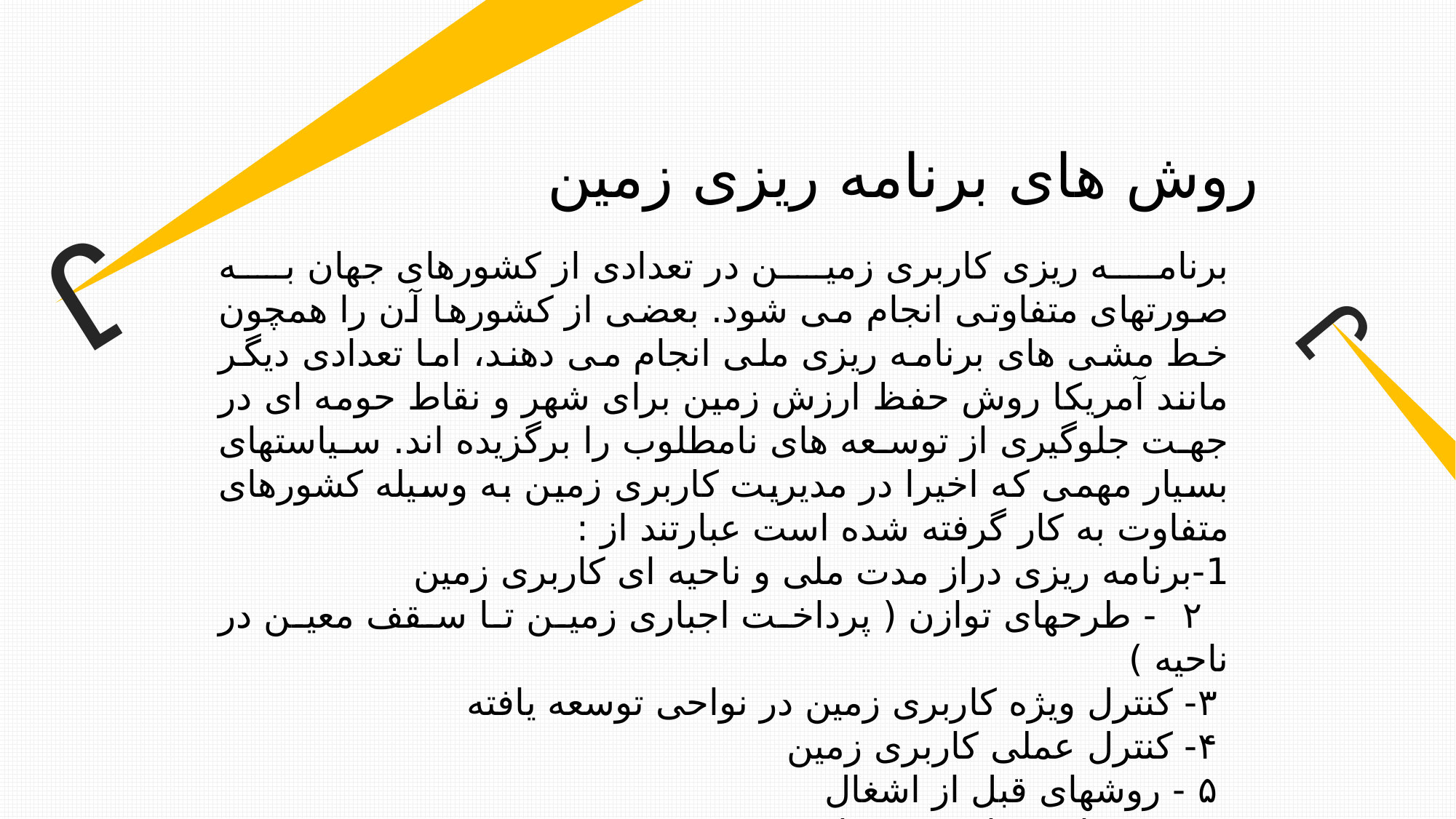

روش های برنامه ریزی زمین
J
برنامه ریزی کاربری زمین در تعدادی از کشورهای جهان به صورتهای متفاوتی انجام می شود. بعضی از کشورها آن را همچون خط مشی های برنامه ریزی ملی انجام می دهند، اما تعدادی دیگر مانند آمریکا روش حفظ ارزش زمین برای شهر و نقاط حومه ای در جهت جلوگیری از توسعه های نامطلوب را برگزیده اند. سیاستهای بسیار مهمی که اخیرا در مدیریت کاربری زمین به وسیله کشورهای متفاوت به کار گرفته شده است عبارتند از :
1-برنامه ریزی دراز مدت ملی و ناحیه ای کاربری زمین
 ۲ - طرحهای توازن ( پرداخت اجباری زمین تا سقف معين در ناحیه )
 ٣- کنترل ویژه کاربری زمین در نواحی توسعه یافته
 ۴- کنترل عملی کاربری زمین
 ۵ - روشهای قبل از اشغال
 ۶- روشهای تصاحب و غرامت.

J